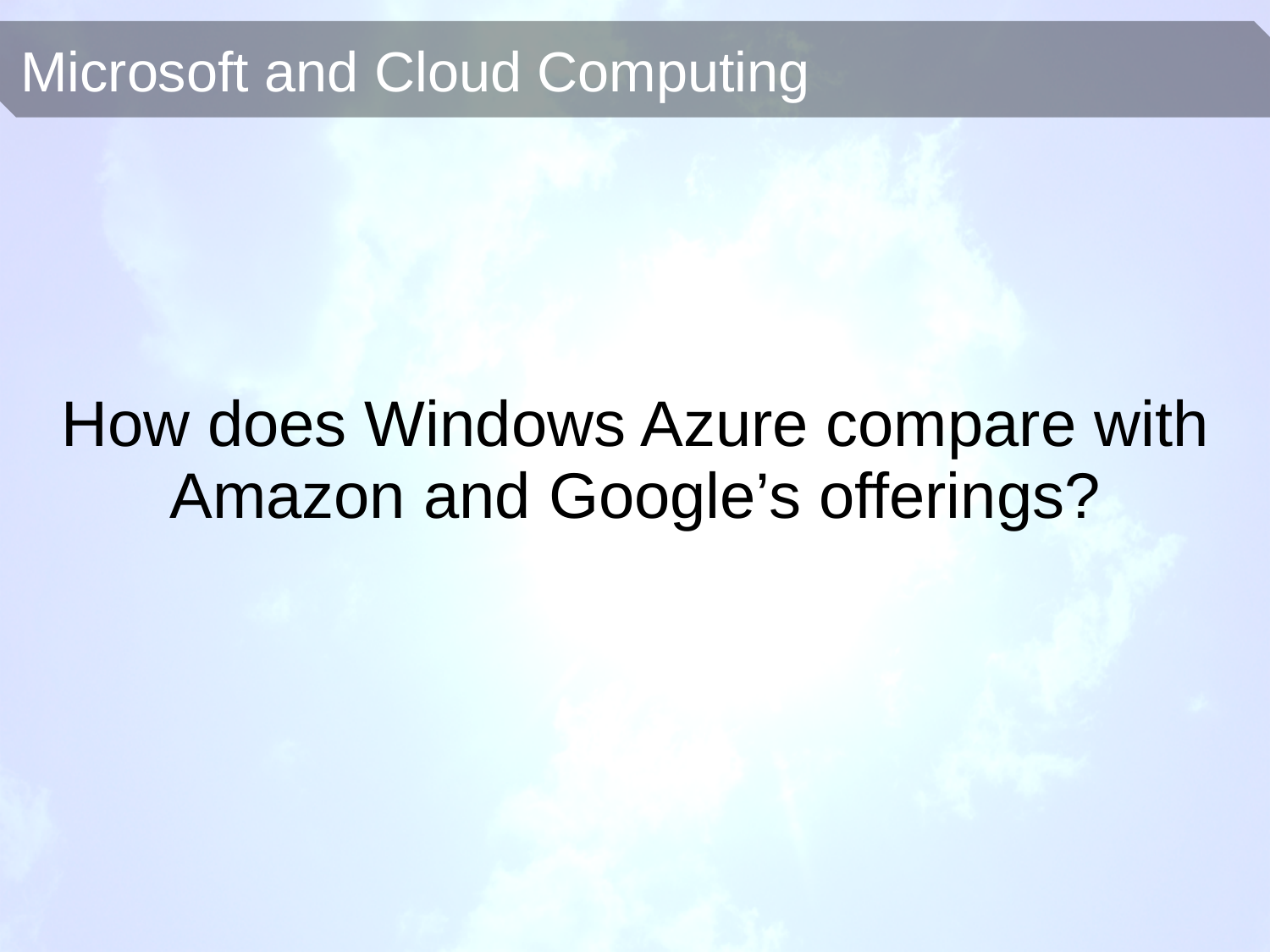

How does Windows Azure compare with Amazon and Google’s offerings?